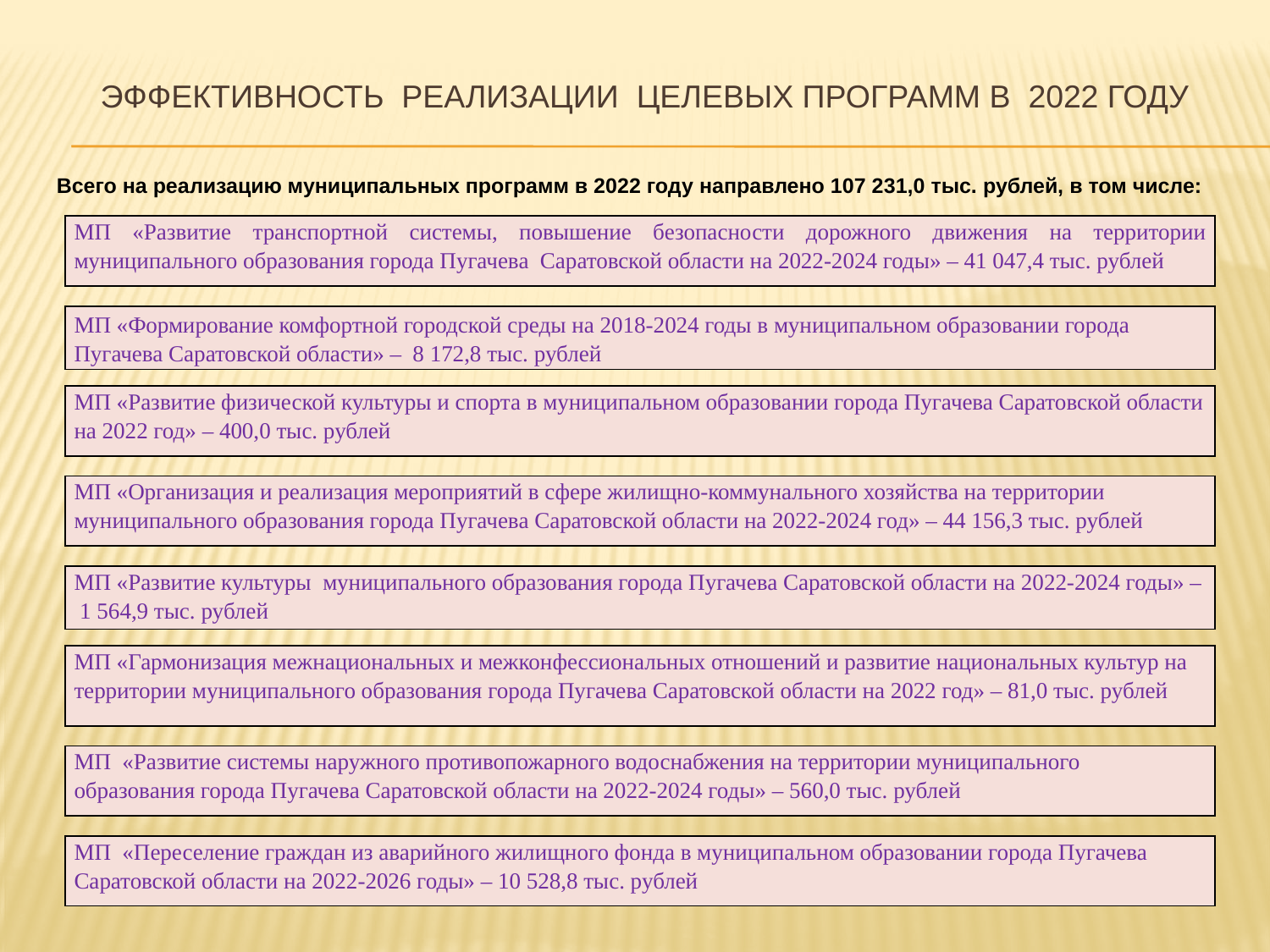

# Эффективность  реализации  целевых программ в  2022 году
Всего на реализацию муниципальных программ в 2022 году направлено 107 231,0 тыс. рублей, в том числе:
| МП «Развитие транспортной системы, повышение безопасности дорожного движения на территории муниципального образования города Пугачева Саратовской области на 2022-2024 годы» – 41 047,4 тыс. рублей |
| --- |
| МП «Формирование комфортной городской среды на 2018-2024 годы в муниципальном образовании города Пугачева Саратовской области» – 8 172,8 тыс. рублей |
| --- |
| МП «Развитие физической культуры и спорта в муниципальном образовании города Пугачева Саратовской области на 2022 год» – 400,0 тыс. рублей |
| --- |
| МП «Организация и реализация мероприятий в сфере жилищно-коммунального хозяйства на территории муниципального образования города Пугачева Саратовской области на 2022-2024 год» – 44 156,3 тыс. рублей |
| --- |
| МП «Развитие культуры муниципального образования города Пугачева Саратовской области на 2022-2024 годы» – 1 564,9 тыс. рублей |
| --- |
| МП «Гармонизация межнациональных и межконфессиональных отношений и развитие национальных культур на территории муниципального образования города Пугачева Саратовской области на 2022 год» – 81,0 тыс. рублей |
| --- |
| МП «Развитие системы наружного противопожарного водоснабжения на территории муниципального образования города Пугачева Саратовской области на 2022-2024 годы» – 560,0 тыс. рублей |
| --- |
| МП «Переселение граждан из аварийного жилищного фонда в муниципальном образовании города Пугачева Саратовской области на 2022-2026 годы» – 10 528,8 тыс. рублей |
| --- |